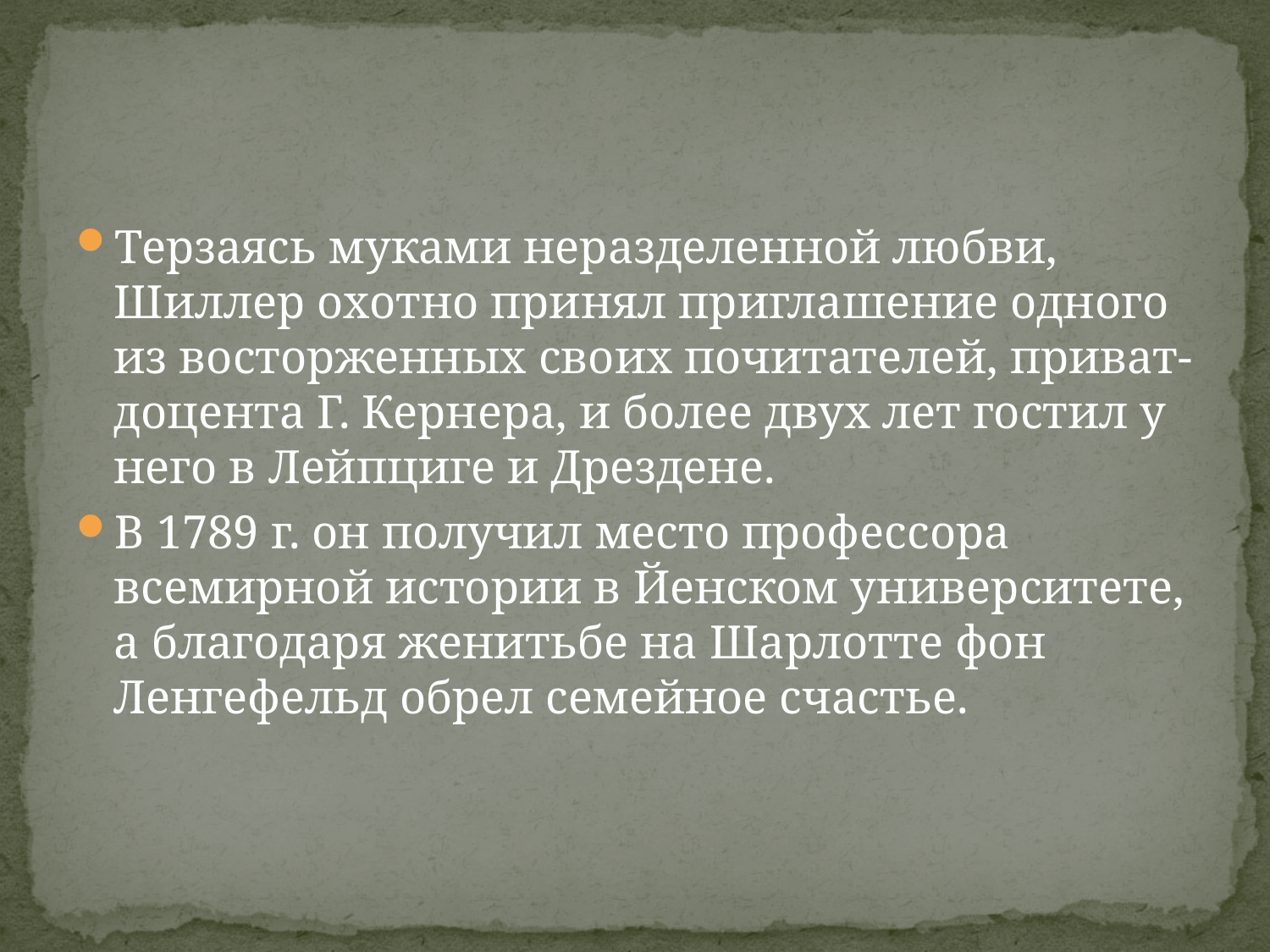

Терзаясь муками неразделенной любви, Шиллер охотно принял приглашение одного из восторженных своих почитателей, приват-доцента Г. Кернера, и более двух лет гостил у него в Лейпциге и Дрездене.
В 1789 г. он получил место профессора всемирной истории в Йенском университете, а благодаря женитьбе на Шарлотте фон Ленгефельд обрел семейное счастье.